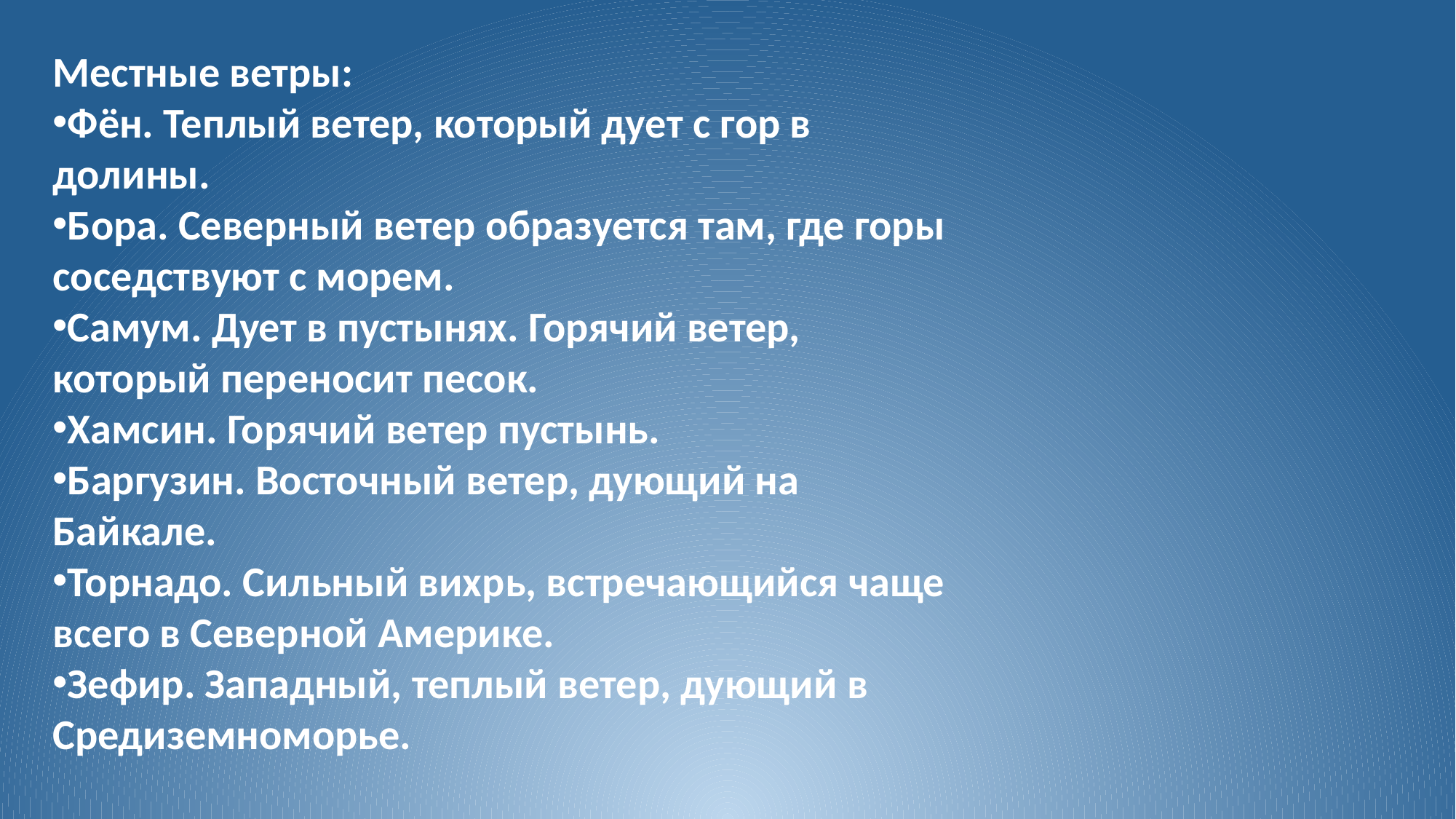

Местные ветры:
Фён. Теплый ветер, который дует с гор в долины.
Бора. Северный ветер образуется там, где горы соседствуют с морем.
Самум. Дует в пустынях. Горячий ветер, который переносит песок.
Хамсин. Горячий ветер пустынь.
Баргузин. Восточный ветер, дующий на Байкале.
Торнадо. Сильный вихрь, встречающийся чаще всего в Северной Америке.
Зефир. Западный, теплый ветер, дующий в Средиземноморье.